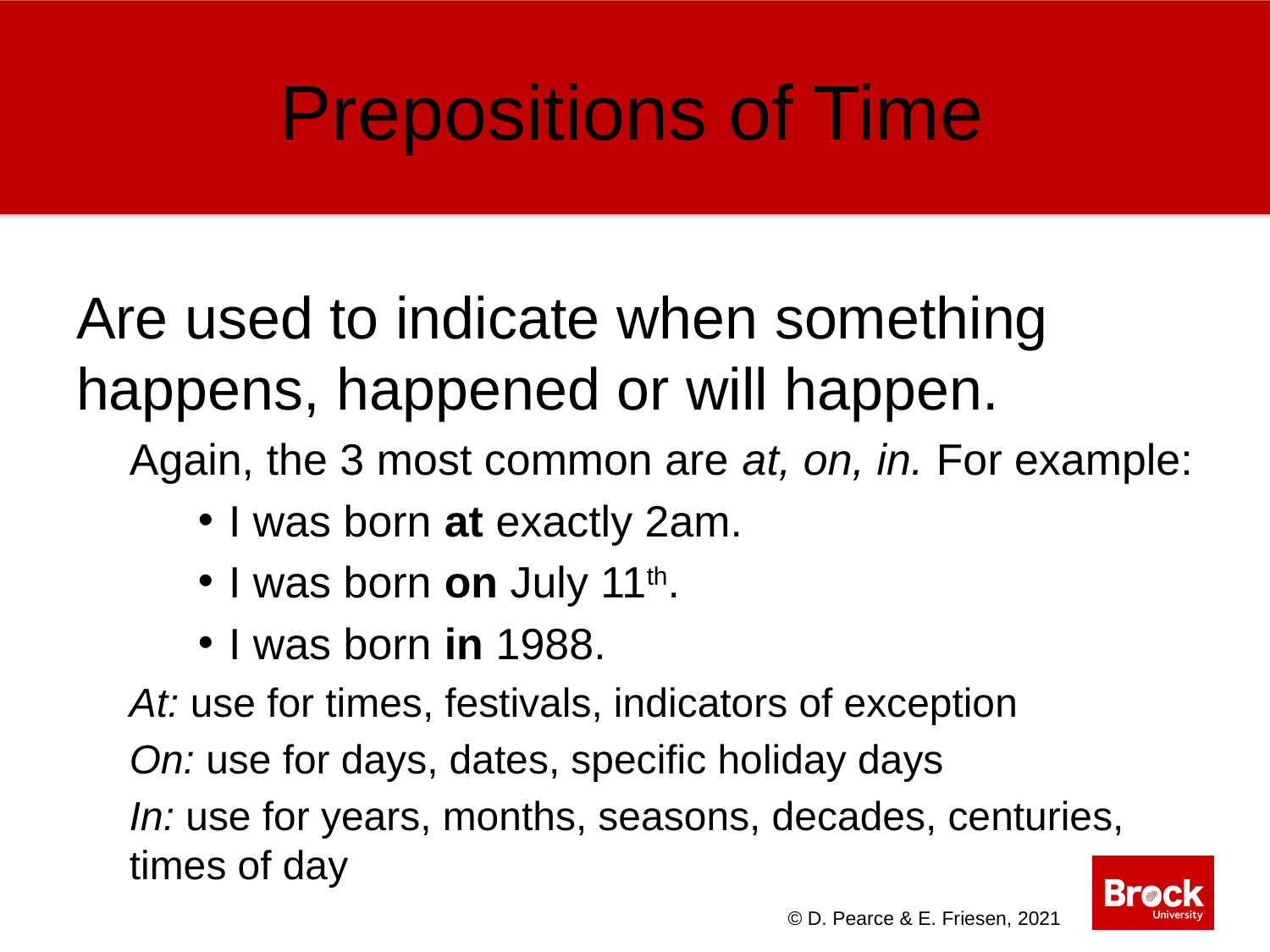

Prepositions of Time
Are used to indicate when something happens, happened or will happen.
Again, the 3 most common are at, on, in. For example:
I was born at exactly 2am.
I was born on July 11th.
I was born in 1988.
At: use for times, festivals, indicators of exception
On: use for days, dates, specific holiday days
In: use for years, months, seasons, decades, centuries, times of day